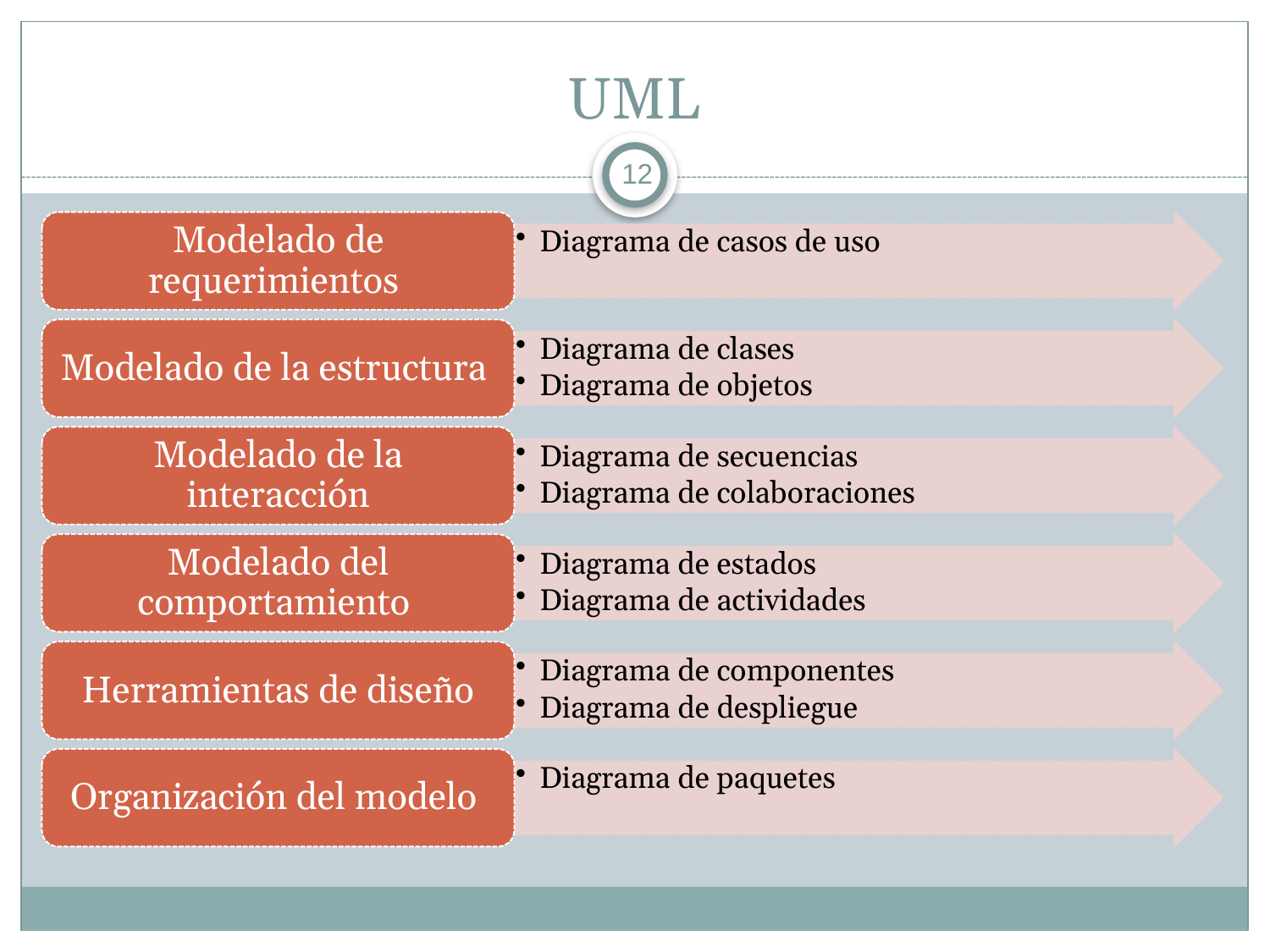

# UML
12
Diagrama de casos de uso
Modelado de requerimientos
Diagrama de clases
Diagrama de objetos
Modelado de la estructura
Diagrama de secuencias
Diagrama de colaboraciones
Modelado de la interacción
Diagrama de estados
Diagrama de actividades
Modelado del comportamiento
Diagrama de componentes
Diagrama de despliegue
Herramientas de diseño
Diagrama de paquetes
Organización del modelo